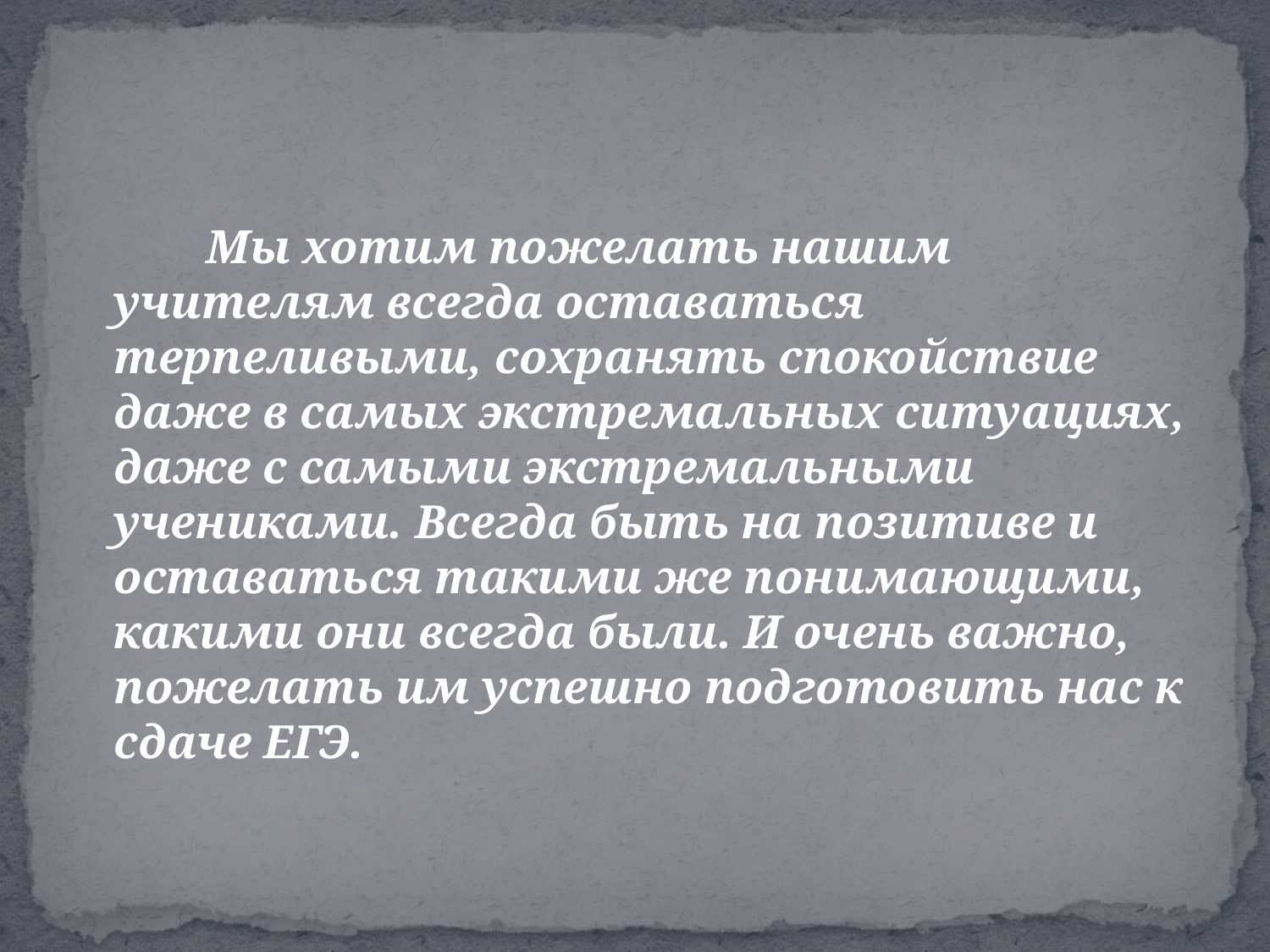

#
           Мы хотим пожелать нашим учителям всегда оставаться терпеливыми, сохранять спокойствие даже в самых экстремальных ситуациях, даже с самыми экстремальными учениками. Всегда быть на позитиве и оставаться такими же понимающими, какими они всегда были. И очень важно, пожелать им успешно подготовить нас к сдаче ЕГЭ.